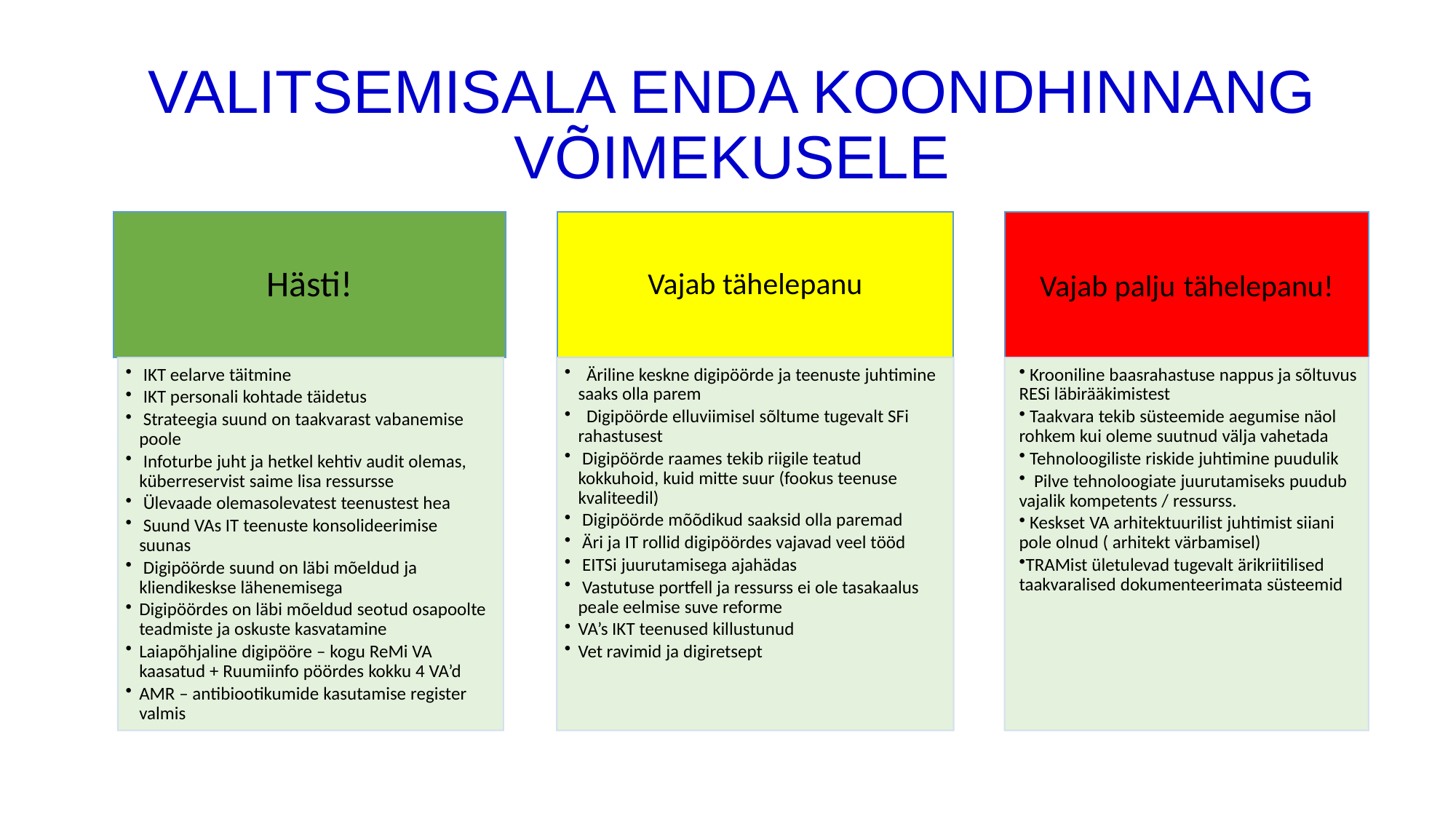

# VALITSEMISALA ENDA KOONDHINNANG VÕIMEKUSELE
Hästi!
 IKT eelarve täitmine
 IKT personali kohtade täidetus
 Strateegia suund on taakvarast vabanemise poole
 Infoturbe juht ja hetkel kehtiv audit olemas, küberreservist saime lisa ressursse
 Ülevaade olemasolevatest teenustest hea
 Suund VAs IT teenuste konsolideerimise suunas
 Digipöörde suund on läbi mõeldud ja kliendikeskse lähenemisega
Digipöördes on läbi mõeldud seotud osapoolte teadmiste ja oskuste kasvatamine
Laiapõhjaline digipööre – kogu ReMi VA kaasatud + Ruumiinfo pöördes kokku 4 VA’d
AMR – antibiootikumide kasutamise register valmis
Vajab tähelepanu
  Äriline keskne digipöörde ja teenuste juhtimine saaks olla parem
  Digipöörde elluviimisel sõltume tugevalt SFi rahastusest
 Digipöörde raames tekib riigile teatud kokkuhoid, kuid mitte suur (fookus teenuse kvaliteedil)
 Digipöörde mõõdikud saaksid olla paremad
 Äri ja IT rollid digipöördes vajavad veel tööd
 EITSi juurutamisega ajahädas
 Vastutuse portfell ja ressurss ei ole tasakaalus peale eelmise suve reforme
VA’s IKT teenused killustunud
Vet ravimid ja digiretsept

Vajab palju tähelepanu!
 Krooniline baasrahastuse nappus ja sõltuvus RESi läbirääkimistest
 Taakvara tekib süsteemide aegumise näol rohkem kui oleme suutnud välja vahetada
 Tehnoloogiliste riskide juhtimine puudulik
  Pilve tehnoloogiate juurutamiseks puudub vajalik kompetents / ressurss.
 Keskset VA arhitektuurilist juhtimist siiani pole olnud ( arhitekt värbamisel)
TRAMist ületulevad tugevalt ärikriitilised taakvaralised dokumenteerimata süsteemid